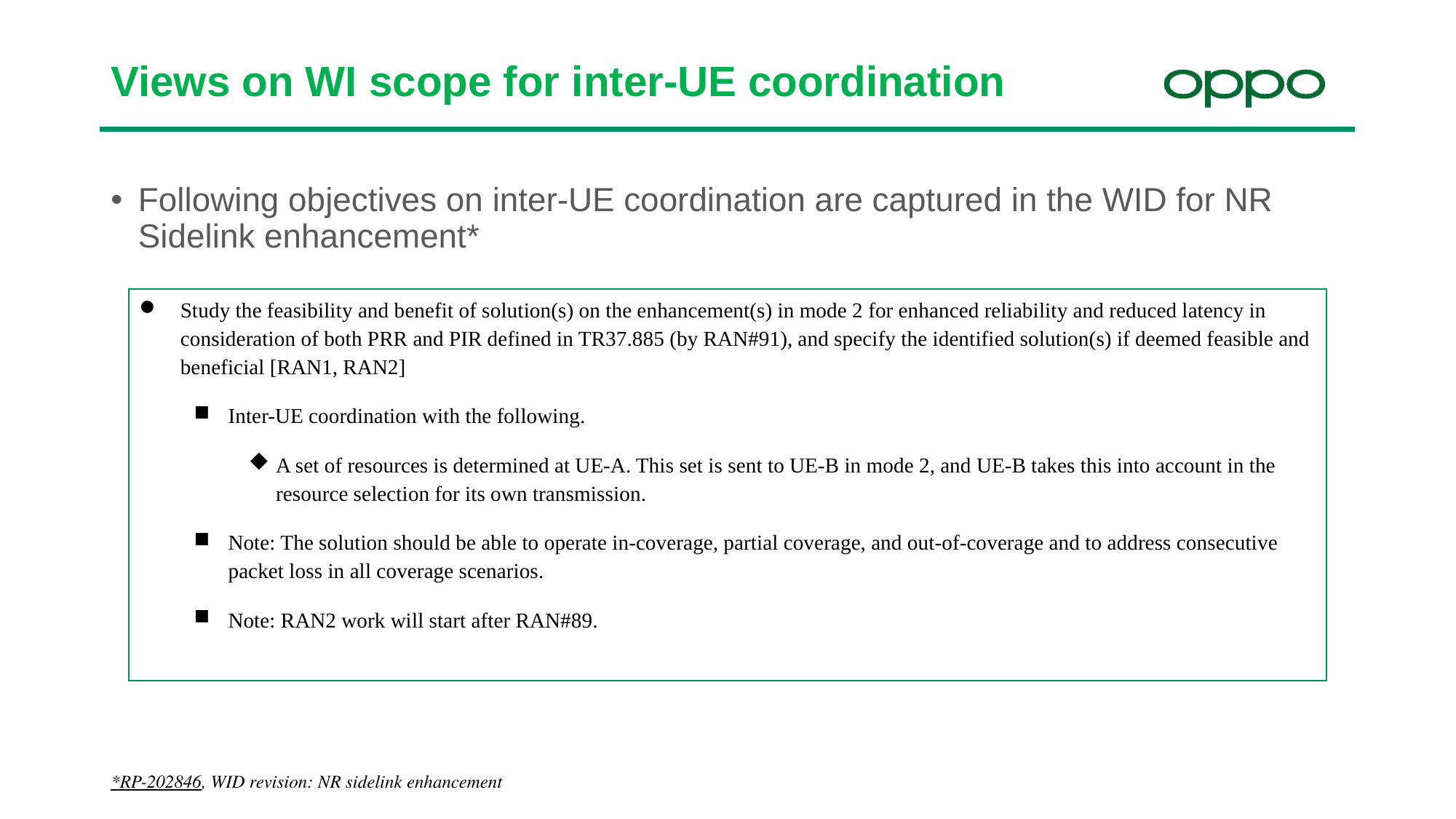

# Views on WI scope for inter-UE coordination
Following objectives on inter-UE coordination are captured in the WID for NR Sidelink enhancement*
Study the feasibility and benefit of solution(s) on the enhancement(s) in mode 2 for enhanced reliability and reduced latency in consideration of both PRR and PIR defined in TR37.885 (by RAN#91), and specify the identified solution(s) if deemed feasible and beneficial [RAN1, RAN2]
Inter-UE coordination with the following.
A set of resources is determined at UE-A. This set is sent to UE-B in mode 2, and UE-B takes this into account in the resource selection for its own transmission.
Note: The solution should be able to operate in-coverage, partial coverage, and out-of-coverage and to address consecutive packet loss in all coverage scenarios.
Note: RAN2 work will start after RAN#89.
*RP-202846, WID revision: NR sidelink enhancement